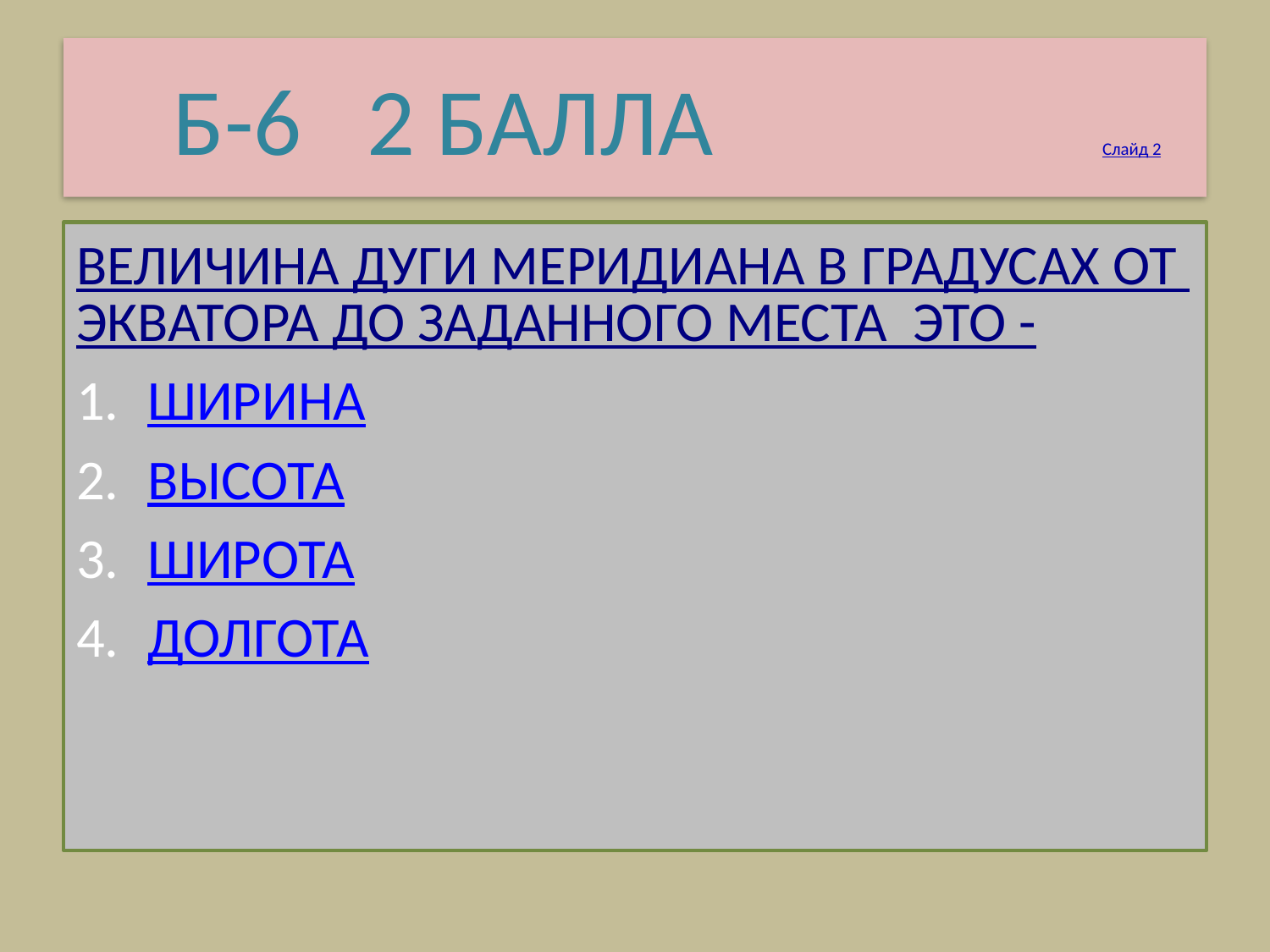

# Б-6   2 БАЛЛА                  Слайд 2
ВЕЛИЧИНА ДУГИ МЕРИДИАНА В ГРАДУСАХ ОТ ЭКВАТОРА ДО ЗАДАННОГО МЕСТА  ЭТО -
ШИРИНА
ВЫСОТА
ШИРОТА
ДОЛГОТА